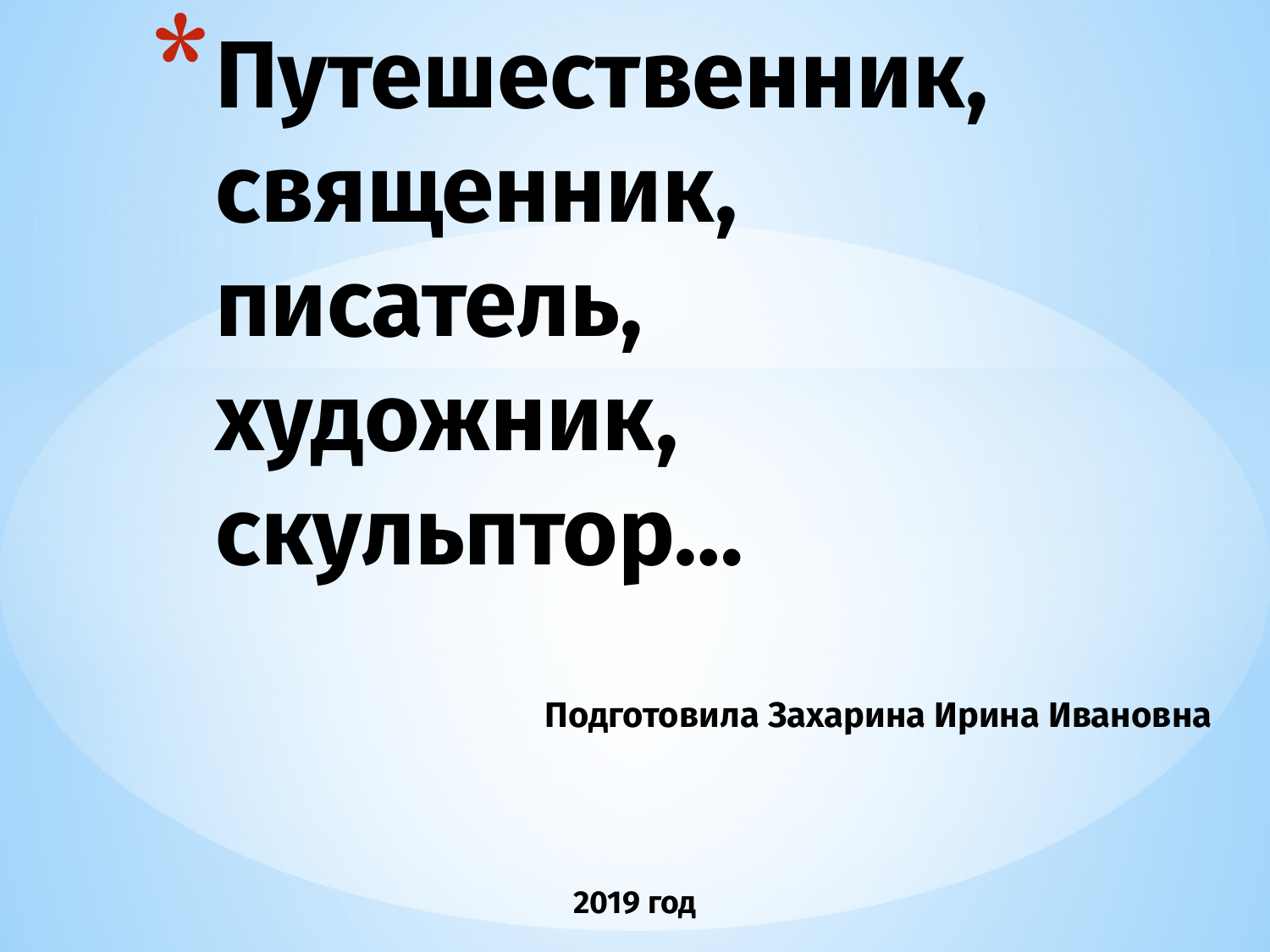

# Путешественник, священник, писатель, художник, скульптор…
Подготовила Захарина Ирина Ивановна
2019 год